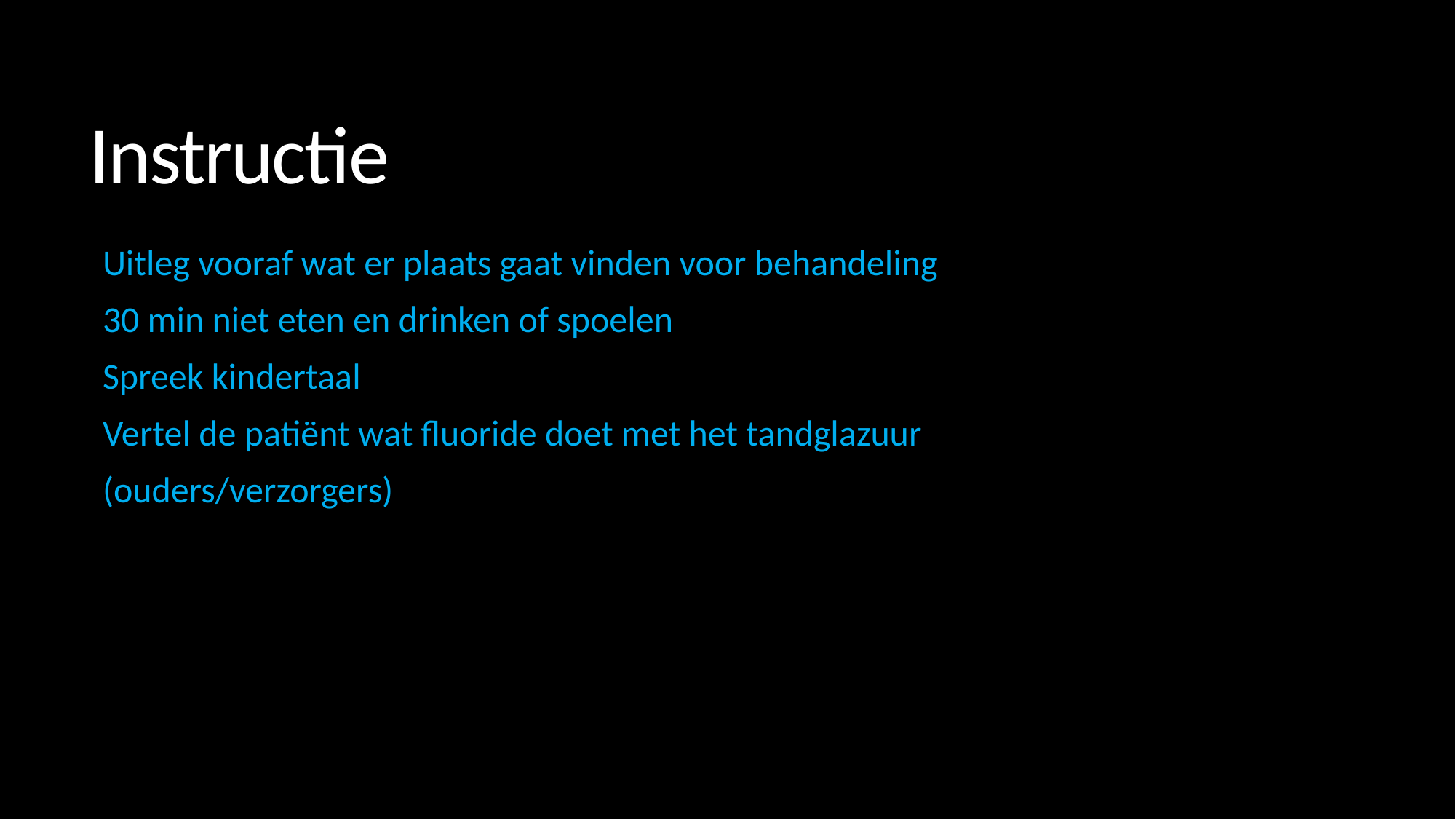

# Instructie
Uitleg vooraf wat er plaats gaat vinden voor behandeling
30 min niet eten en drinken of spoelen
Spreek kindertaal
Vertel de patiënt wat fluoride doet met het tandglazuur
(ouders/verzorgers)